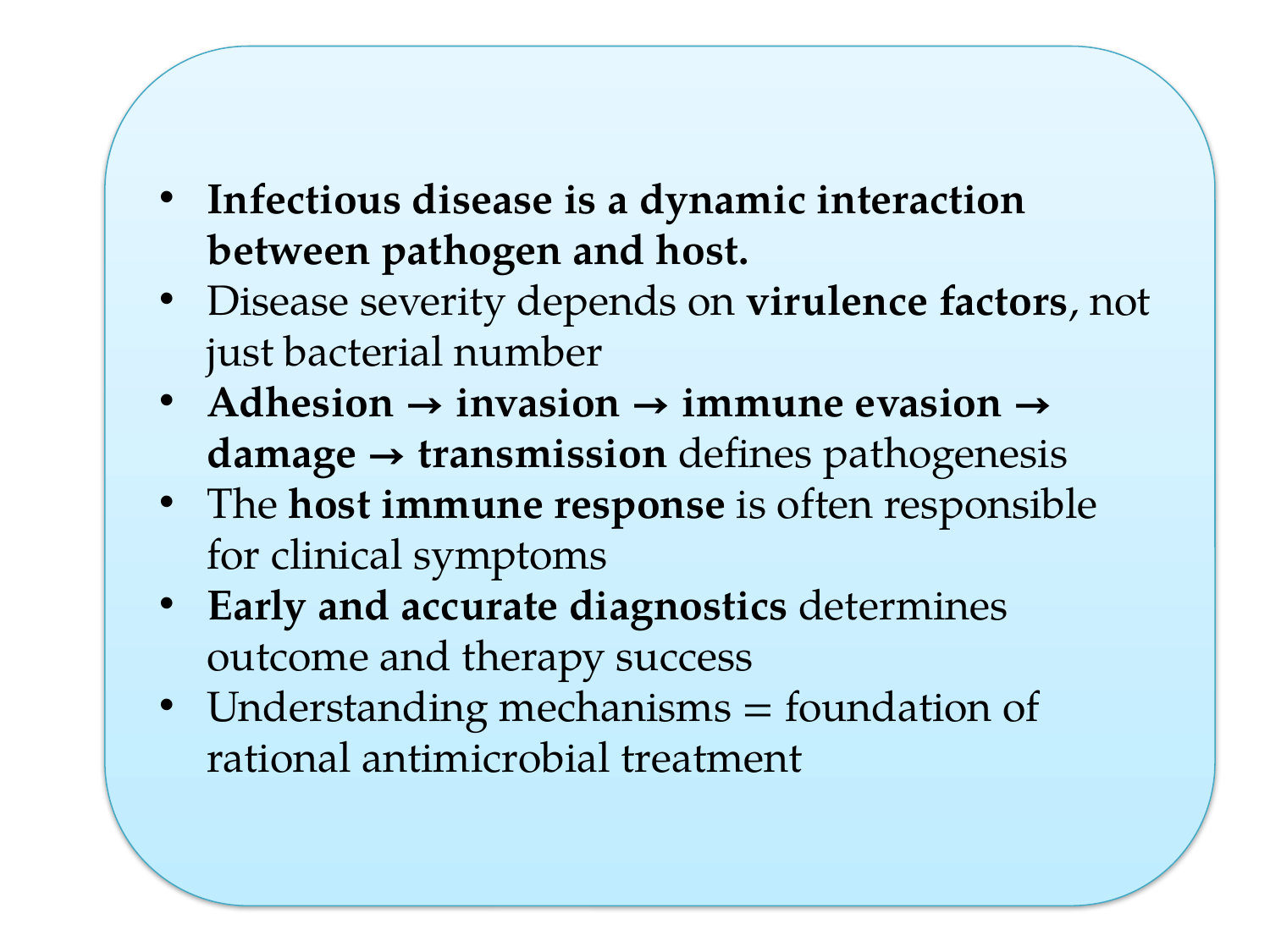

Infectious disease is a dynamic interaction between pathogen and host.
Disease severity depends on virulence factors, not just bacterial number
Adhesion → invasion → immune evasion → damage → transmission defines pathogenesis
The host immune response is often responsible for clinical symptoms
Early and accurate diagnostics determines outcome and therapy success
Understanding mechanisms = foundation of rational antimicrobial treatment